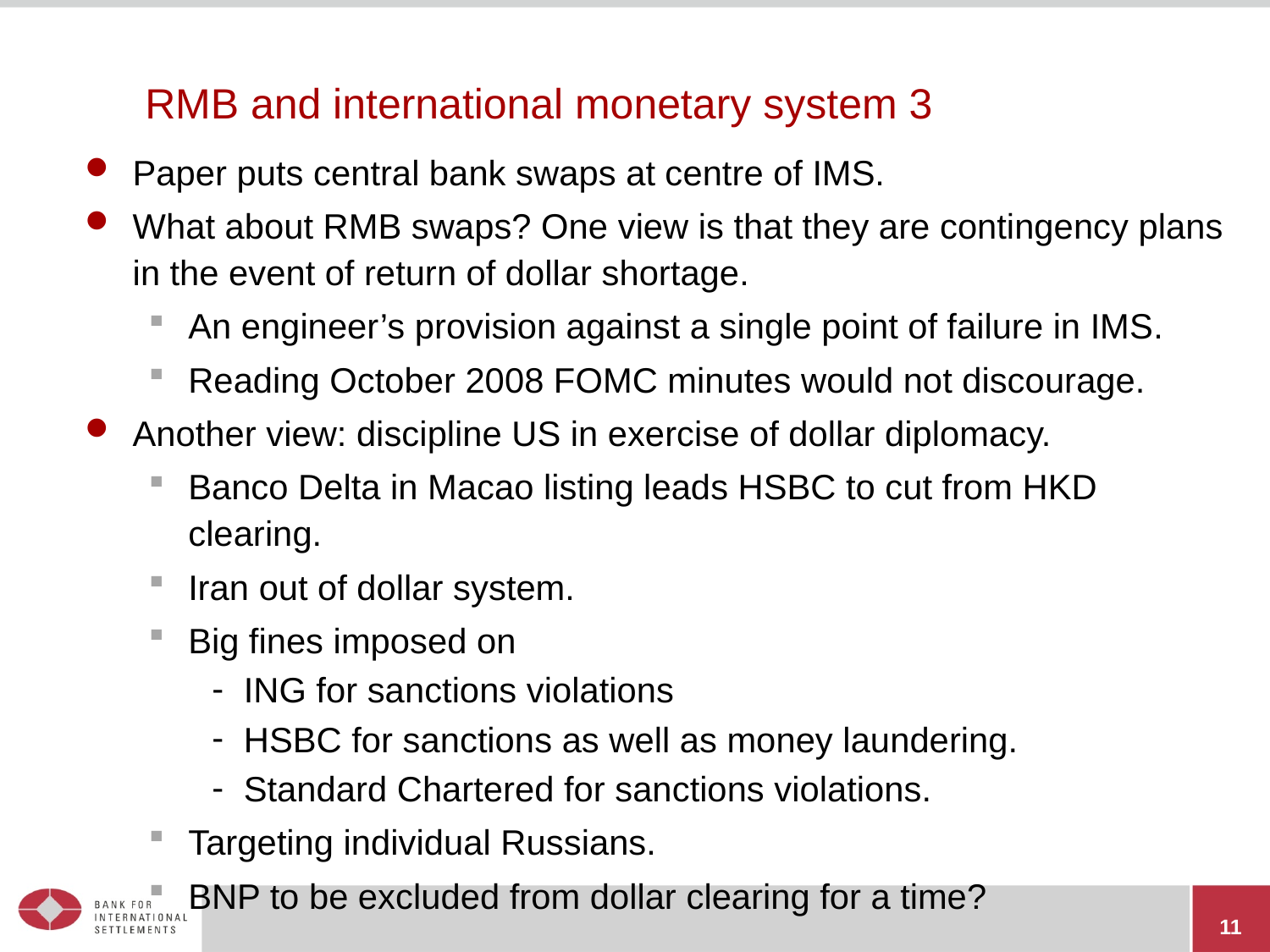

# RMB and international monetary system 3
Paper puts central bank swaps at centre of IMS.
What about RMB swaps? One view is that they are contingency plans in the event of return of dollar shortage.
An engineer’s provision against a single point of failure in IMS.
Reading October 2008 FOMC minutes would not discourage.
Another view: discipline US in exercise of dollar diplomacy.
Banco Delta in Macao listing leads HSBC to cut from HKD clearing.
Iran out of dollar system.
Big fines imposed on
ING for sanctions violations
HSBC for sanctions as well as money laundering.
Standard Chartered for sanctions violations.
Targeting individual Russians.
BNP to be excluded from dollar clearing for a time?

11